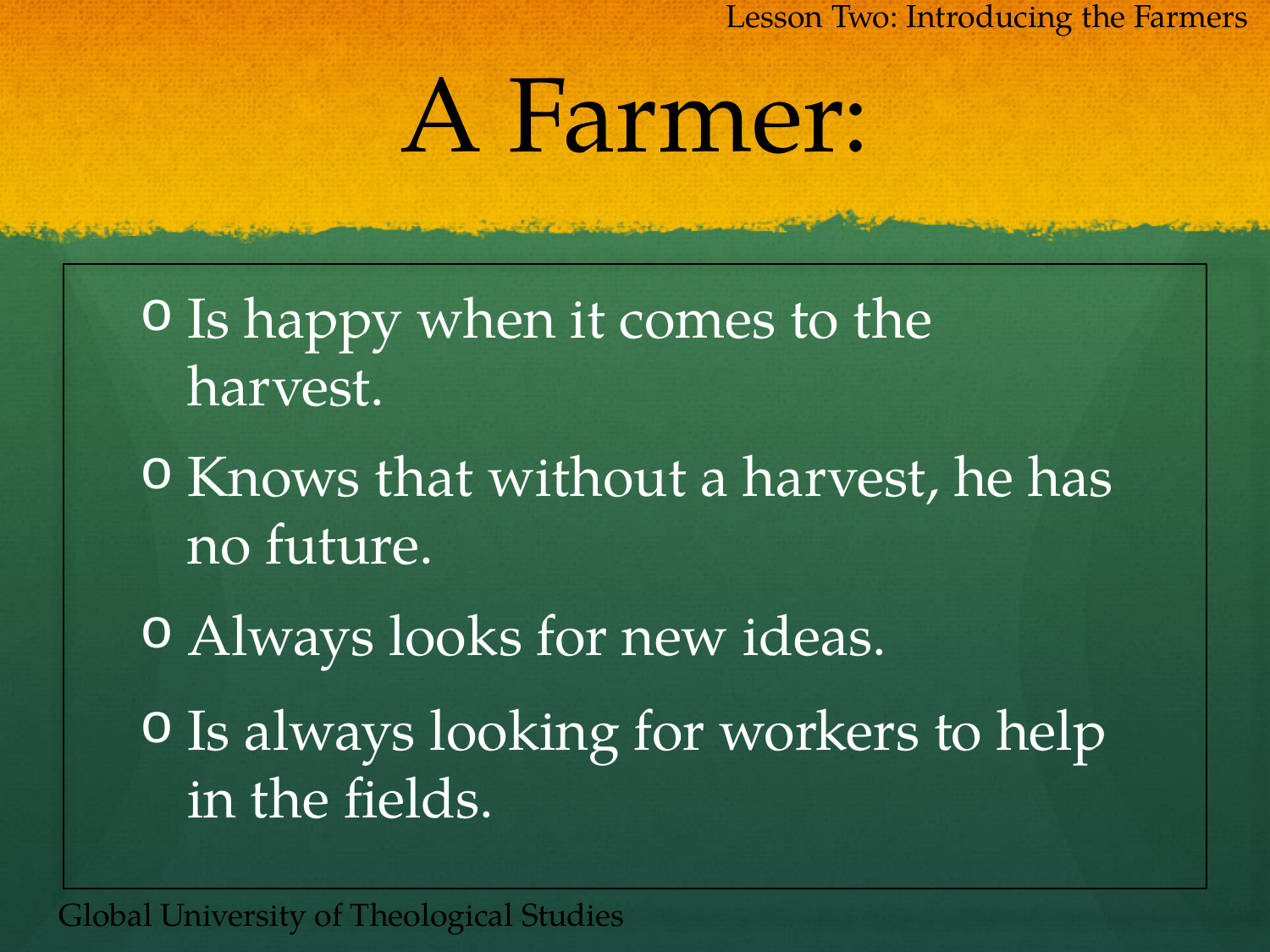

Lesson Two: Introducing the Farmers

# A Farmer:

Is happy when it comes to the harvest.
Knows that without a harvest, he has no future.
Always looks for new ideas.
Is always looking for workers to help in the fields.
Global University of Theological Studies